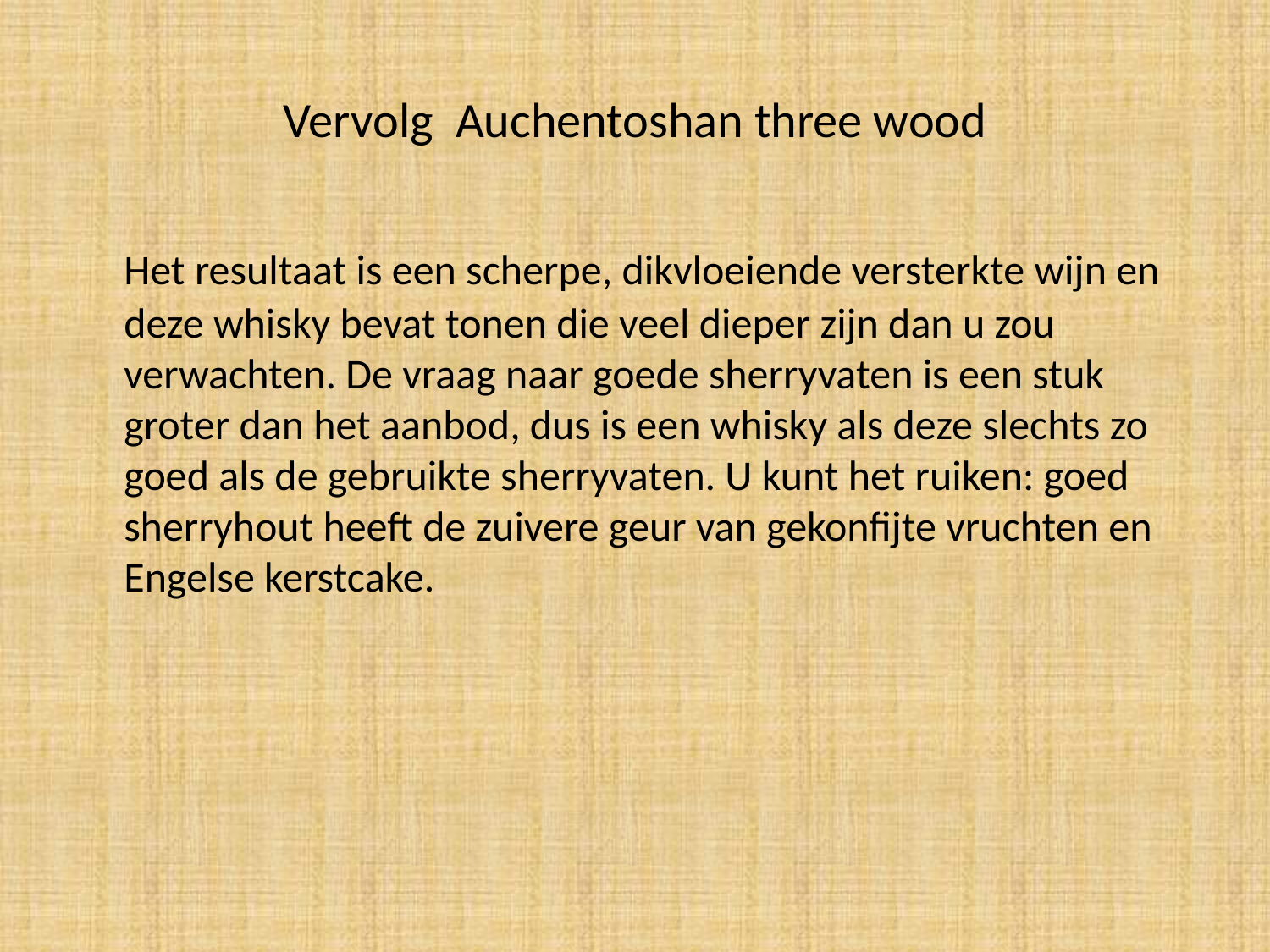

# Vervolg  Auchentoshan three wood
	Het resultaat is een scherpe, dikvloeiende versterkte wijn en deze whisky bevat tonen die veel dieper zijn dan u zou verwachten. De vraag naar goede sherryvaten is een stuk groter dan het aanbod, dus is een whisky als deze slechts zo goed als de gebruikte sherryvaten. U kunt het ruiken: goed sherryhout heeft de zuivere geur van gekonfijte vruchten en Engelse kerstcake.